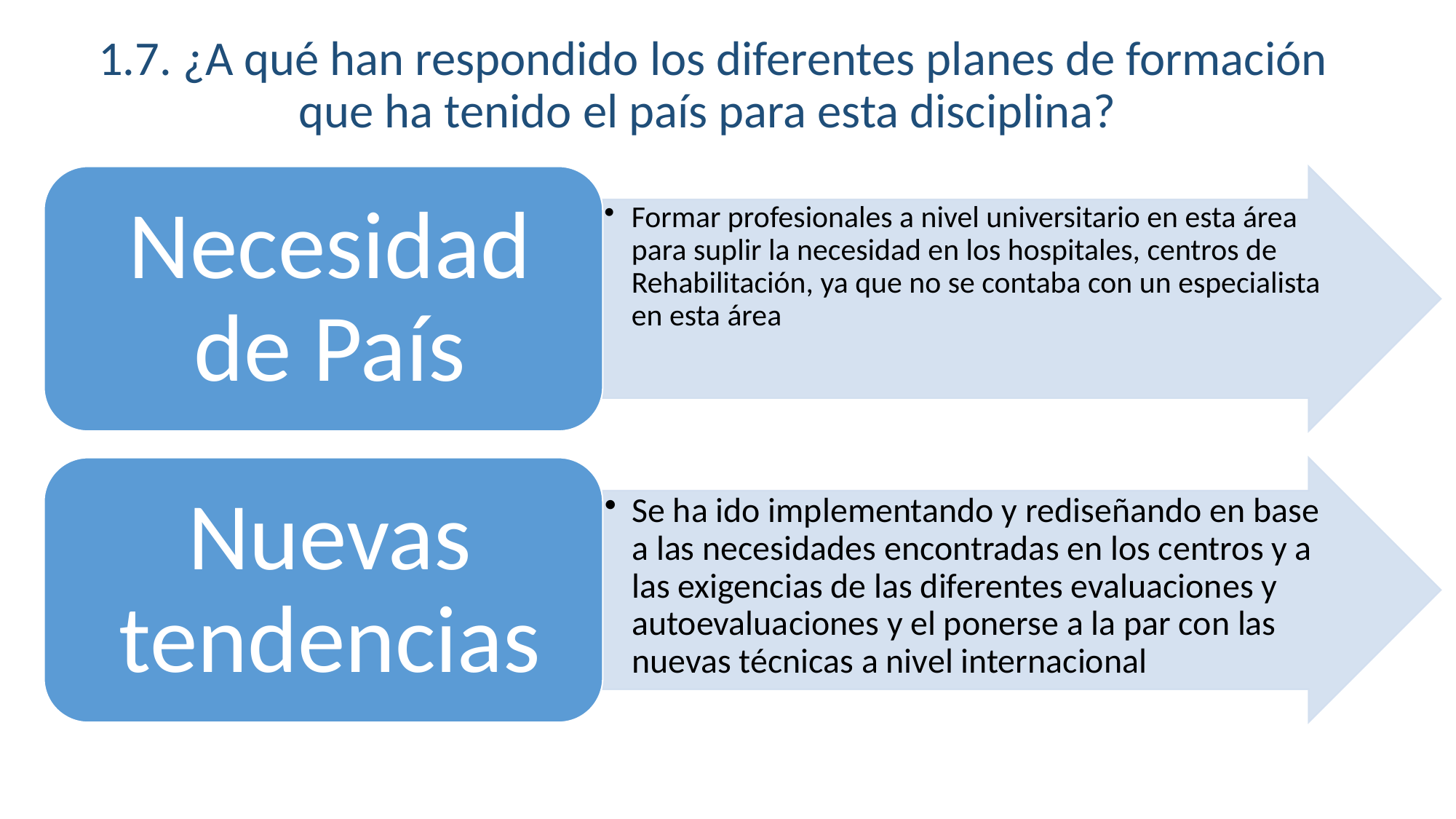

# 1.7. ¿A qué han respondido los diferentes planes de formación que ha tenido el país para esta disciplina?
Formar profesionales a nivel universitario en esta área para suplir la necesidad en los hospitales, centros de Rehabilitación, ya que no se contaba con un especialista en esta área
Necesidad de País
Se ha ido implementando y rediseñando en base a las necesidades encontradas en los centros y a las exigencias de las diferentes evaluaciones y autoevaluaciones y el ponerse a la par con las nuevas técnicas a nivel internacional
Nuevas tendencias